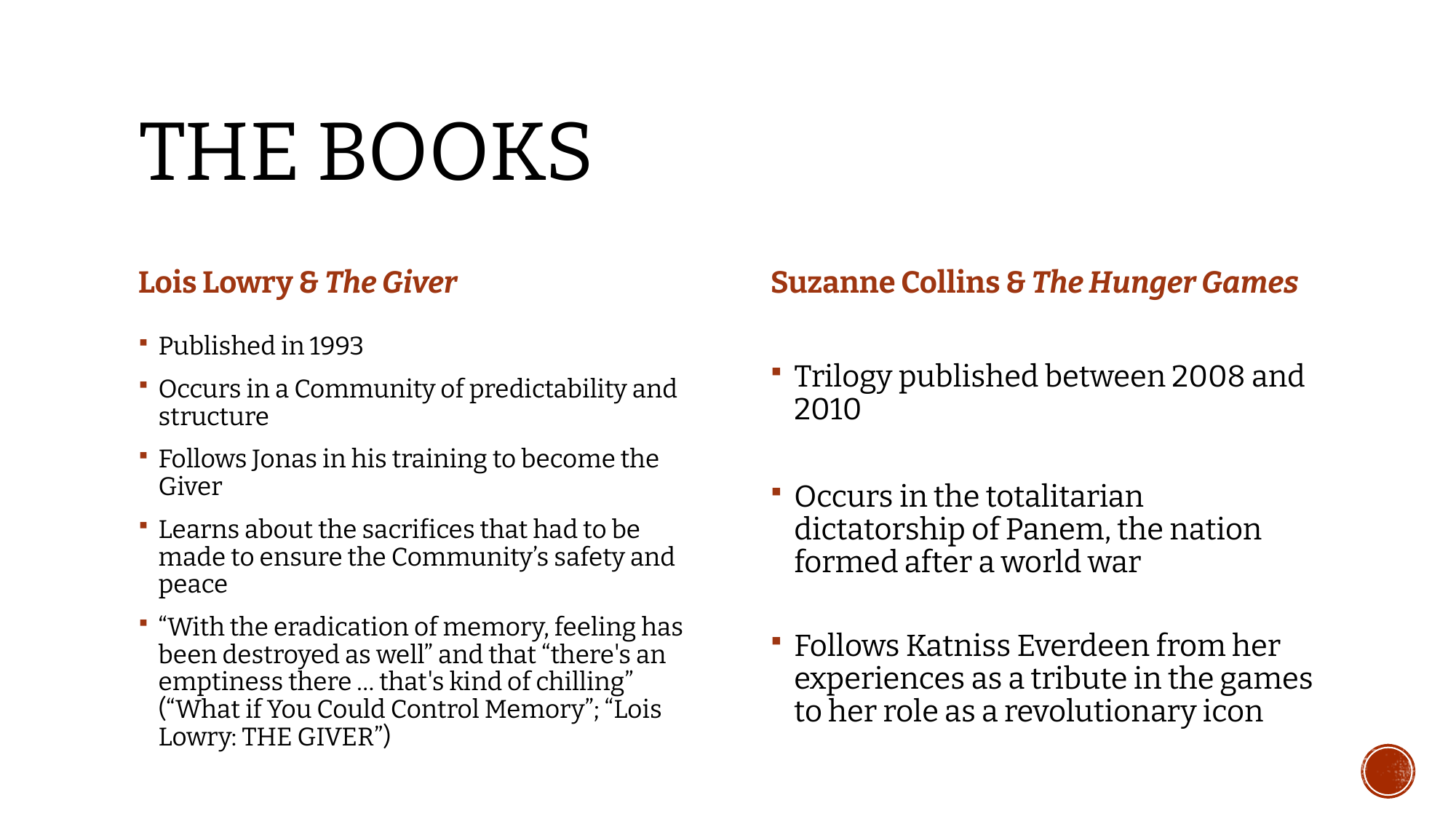

# The books

Lois Lowry & The Giver
Suzanne Collins & The Hunger Games
Published in 1993
Occurs in a Community of predictability and structure
Follows Jonas in his training to become the Giver
Learns about the sacrifices that had to be made to ensure the Community’s safety and peace
“With the eradication of memory, feeling has been destroyed as well” and that “there's an emptiness there … that's kind of chilling” (“What if You Could Control Memory”; “Lois Lowry: THE GIVER”)
Trilogy published between 2008 and 2010
Occurs in the totalitarian dictatorship of Panem, the nation formed after a world war
Follows Katniss Everdeen from her experiences as a tribute in the games to her role as a revolutionary icon